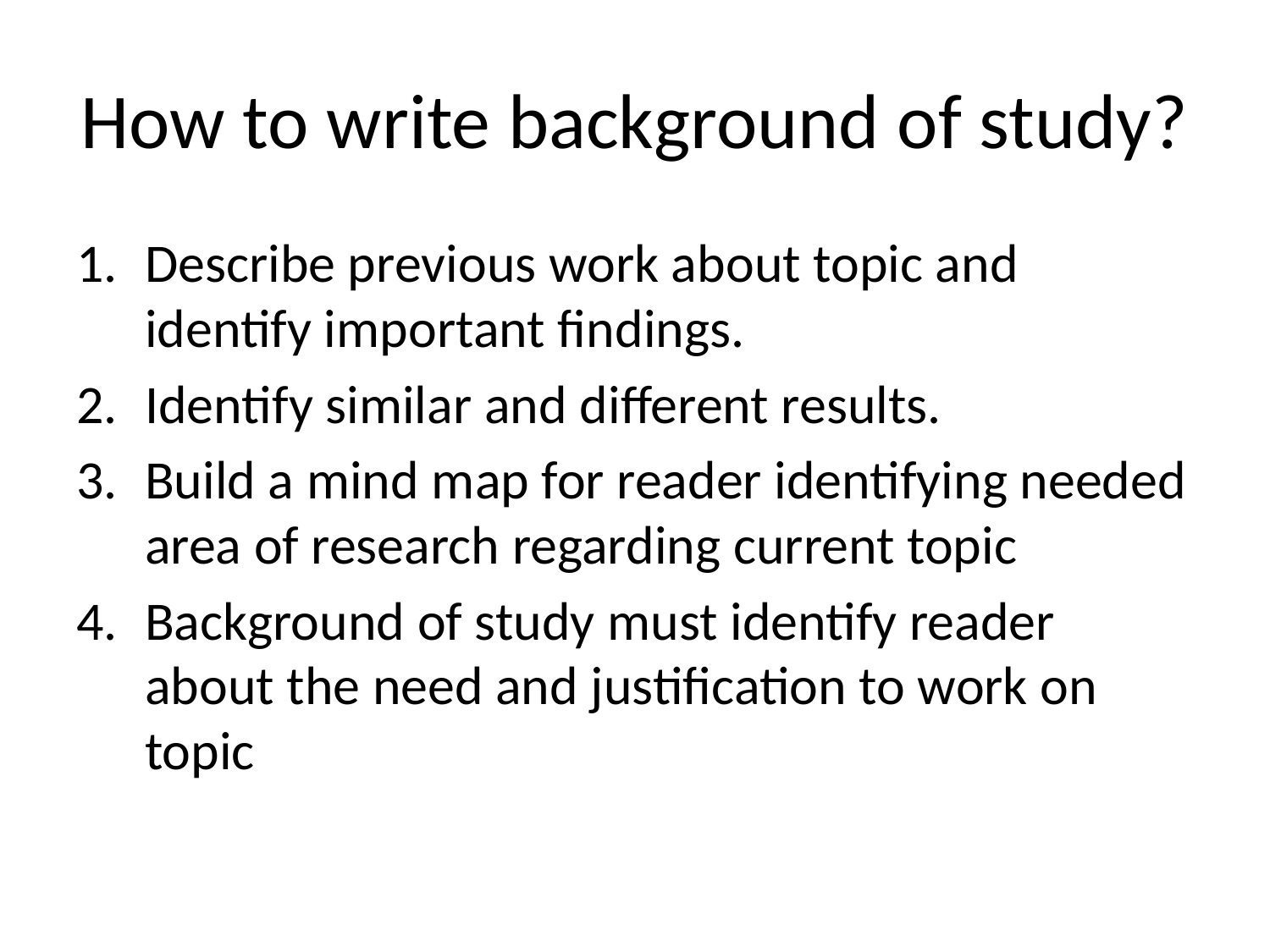

# How to write background of study?
Describe previous work about topic and identify important findings.
Identify similar and different results.
Build a mind map for reader identifying needed area of research regarding current topic
Background of study must identify reader about the need and justification to work on topic